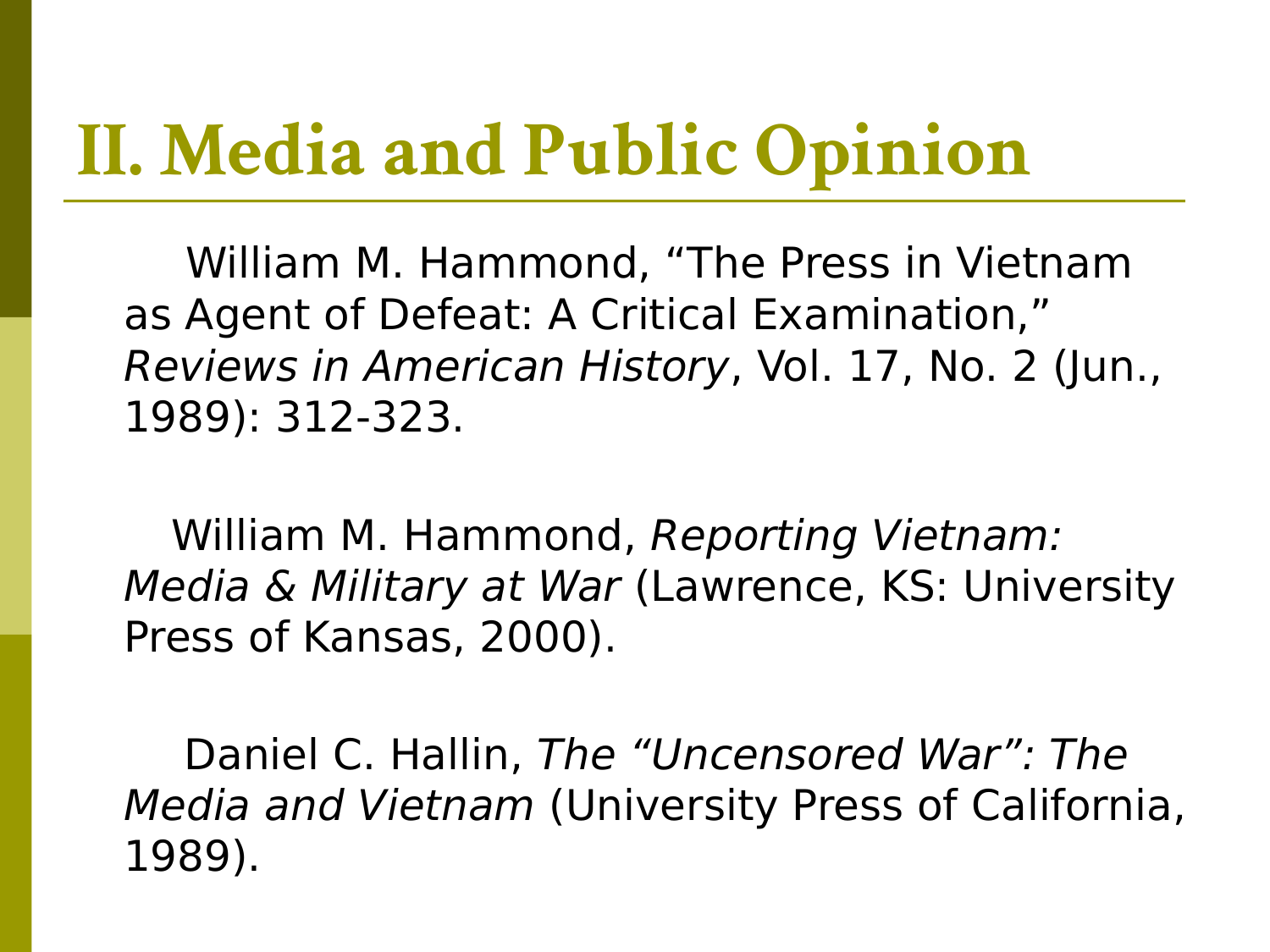

# II. Media and Public Opinion
       William M. Hammond, “The Press in Vietnam as Agent of Defeat: A Critical Examination,” Reviews in American History, Vol. 17, No. 2 (Jun., 1989): 312-323.

       William M. Hammond, Reporting Vietnam: Media & Military at War (Lawrence, KS: University Press of Kansas, 2000).

        Daniel C. Hallin, The “Uncensored War”: The Media and Vietnam (University Press of California, 1989).